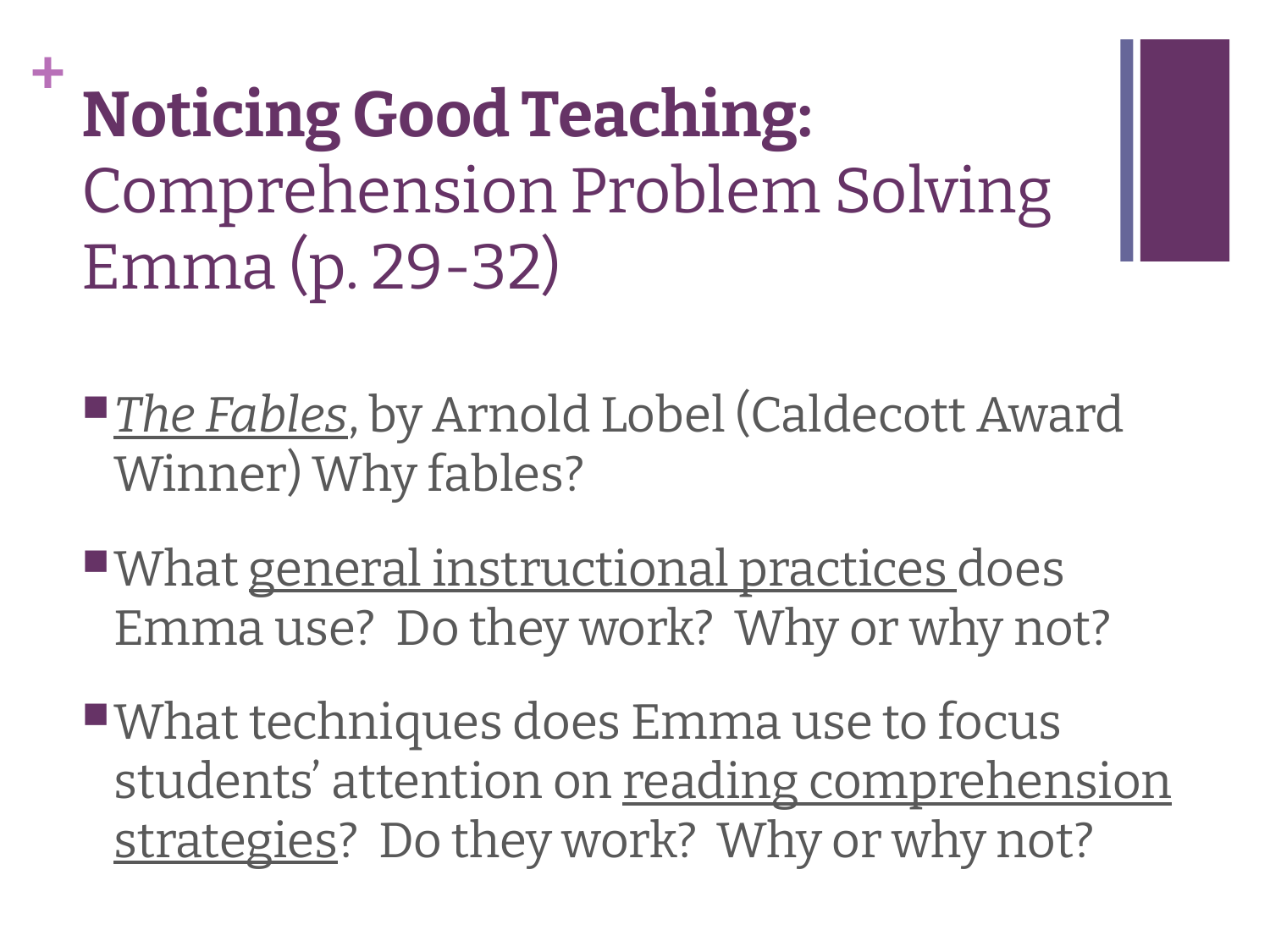

# Noticing Good Teaching: Comprehension Problem Solving Emma (p. 29-32)
The Fables, by Arnold Lobel (Caldecott Award Winner) Why fables?
What general instructional practices does Emma use?  Do they work?  Why or why not?
What techniques does Emma use to focus students’ attention on reading comprehension strategies?  Do they work?  Why or why not?